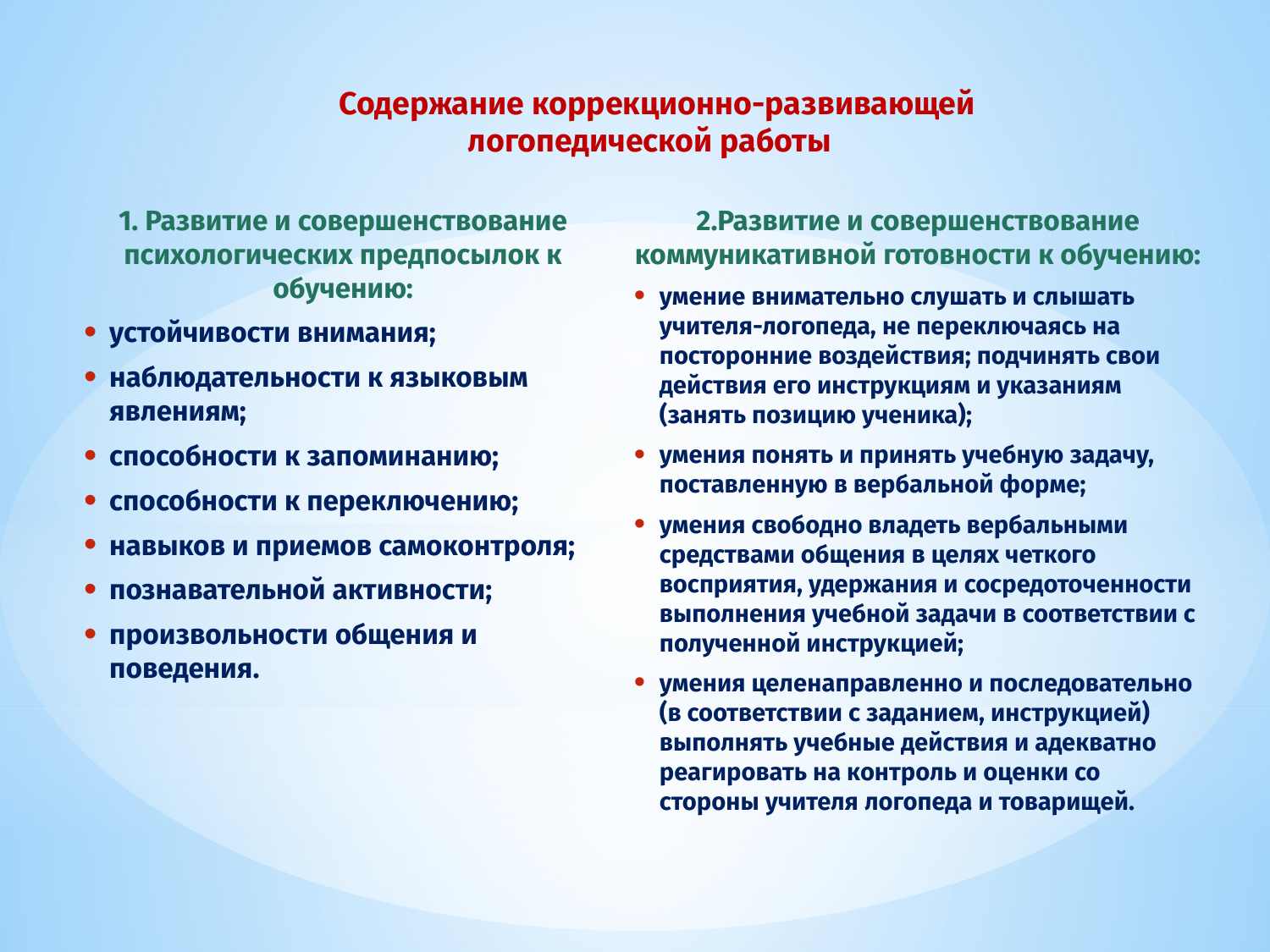

# Содержание коррекционно-развивающей логопедической работы
1. Развитие и совершенствование психологических предпосылок к обучению:
устойчивости внимания;
наблюдательности к языковым явлениям;
способности к запоминанию;
способности к переключению;
навыков и приемов самоконтроля;
познавательной активности;
произвольности общения и поведения.

2.Развитие и совершенствование коммуникативной готовности к обучению:
умение внимательно слушать и слышать учителя-логопеда, не переключаясь на посторонние воздействия; подчинять свои действия его инструкциям и указаниям (занять позицию ученика);
умения понять и принять учебную задачу, поставленную в вербальной форме;
умения свободно владеть вербальными средствами общения в целях четкого восприятия, удержания и сосредоточенности выполнения учебной задачи в соответствии с полученной инструкцией;
умения целенаправленно и последовательно (в соответствии с заданием, инструкцией) выполнять учебные действия и адекватно реагировать на контроль и оценки со стороны учителя логопеда и товарищей.